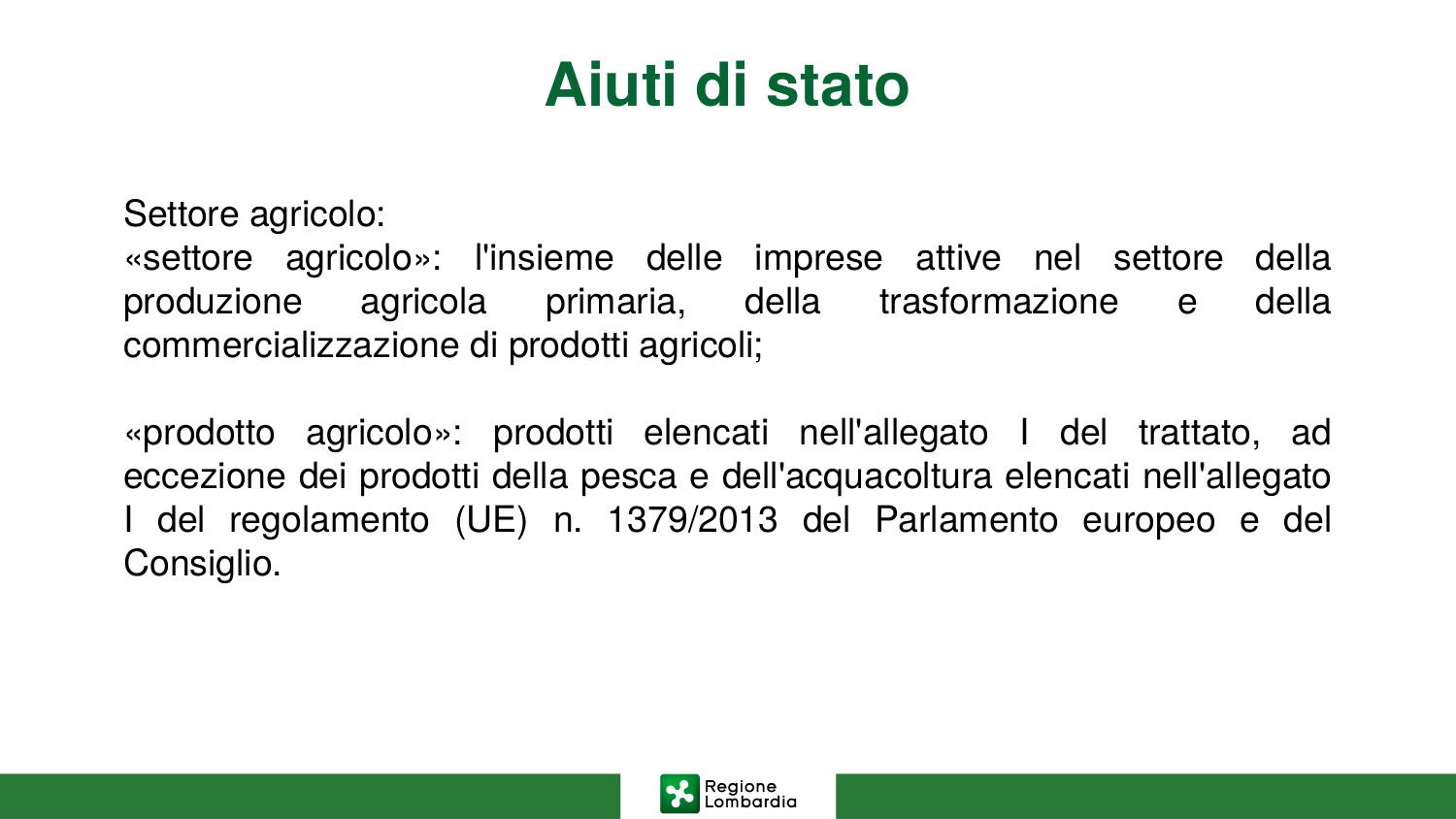

# Aiuti di stato
Settore agricolo:
«settore agricolo»: l'insieme delle imprese attive nel settore della produzione agricola primaria, della trasformazione e della commercializzazione di prodotti agricoli;

«prodotto agricolo»: prodotti elencati nell'allegato I del trattato, ad eccezione dei prodotti della pesca e dell'acquacoltura elencati nell'allegato I del regolamento (UE) n. 1379/2013 del Parlamento europeo e del Consiglio.